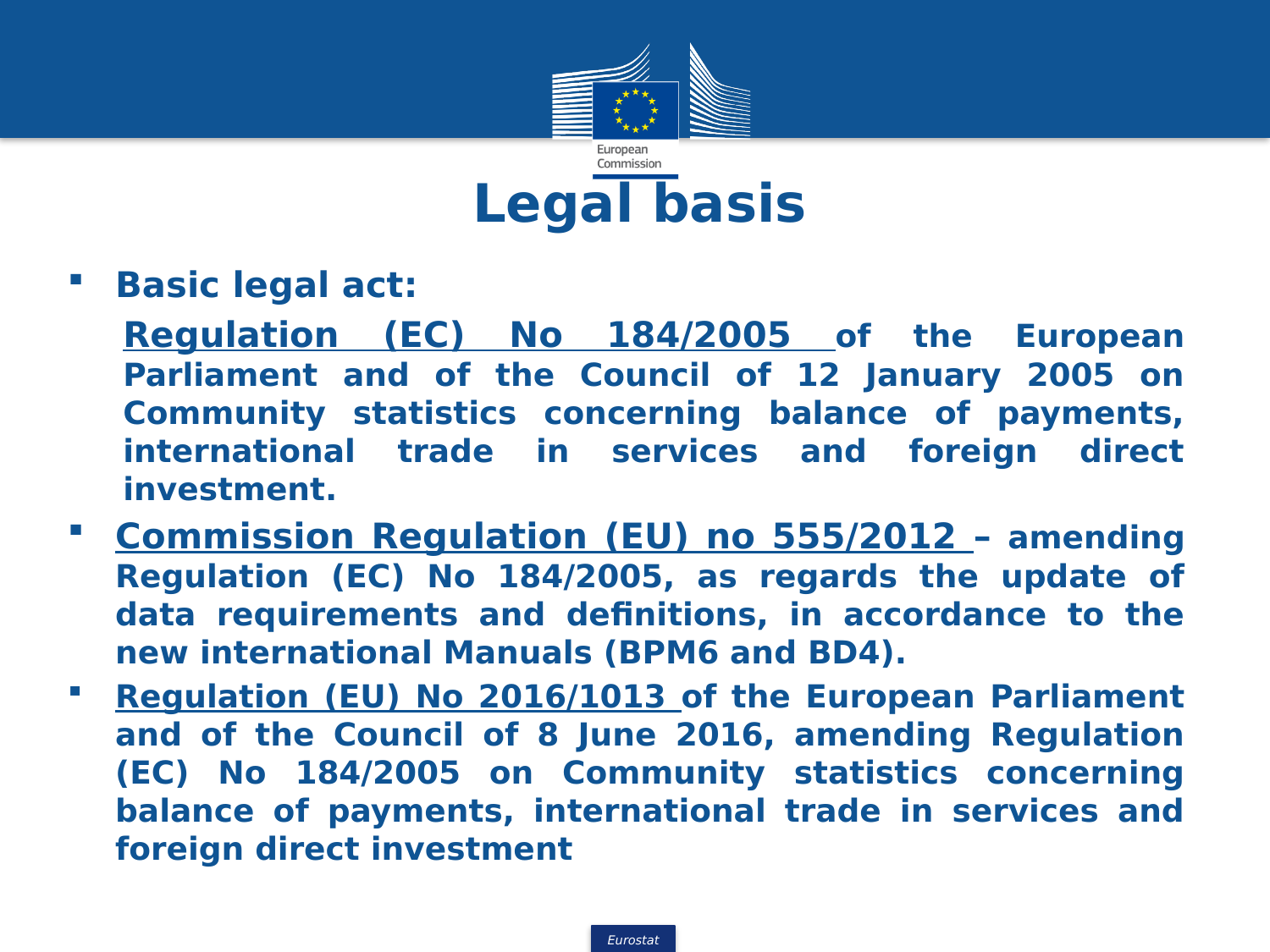

# Legal basis
Basic legal act:
Regulation (EC) No 184/2005 of the European Parliament and of the Council of 12 January 2005 on Community statistics concerning balance of payments, international trade in services and foreign direct investment.
Commission Regulation (EU) no 555/2012 – amending Regulation (EC) No 184/2005, as regards the update of data requirements and definitions, in accordance to the new international Manuals (BPM6 and BD4).
Regulation (EU) No 2016/1013 of the European Parliament and of the Council of 8 June 2016, amending Regulation (EC) No 184/2005 on Community statistics concerning balance of payments, international trade in services and foreign direct investment